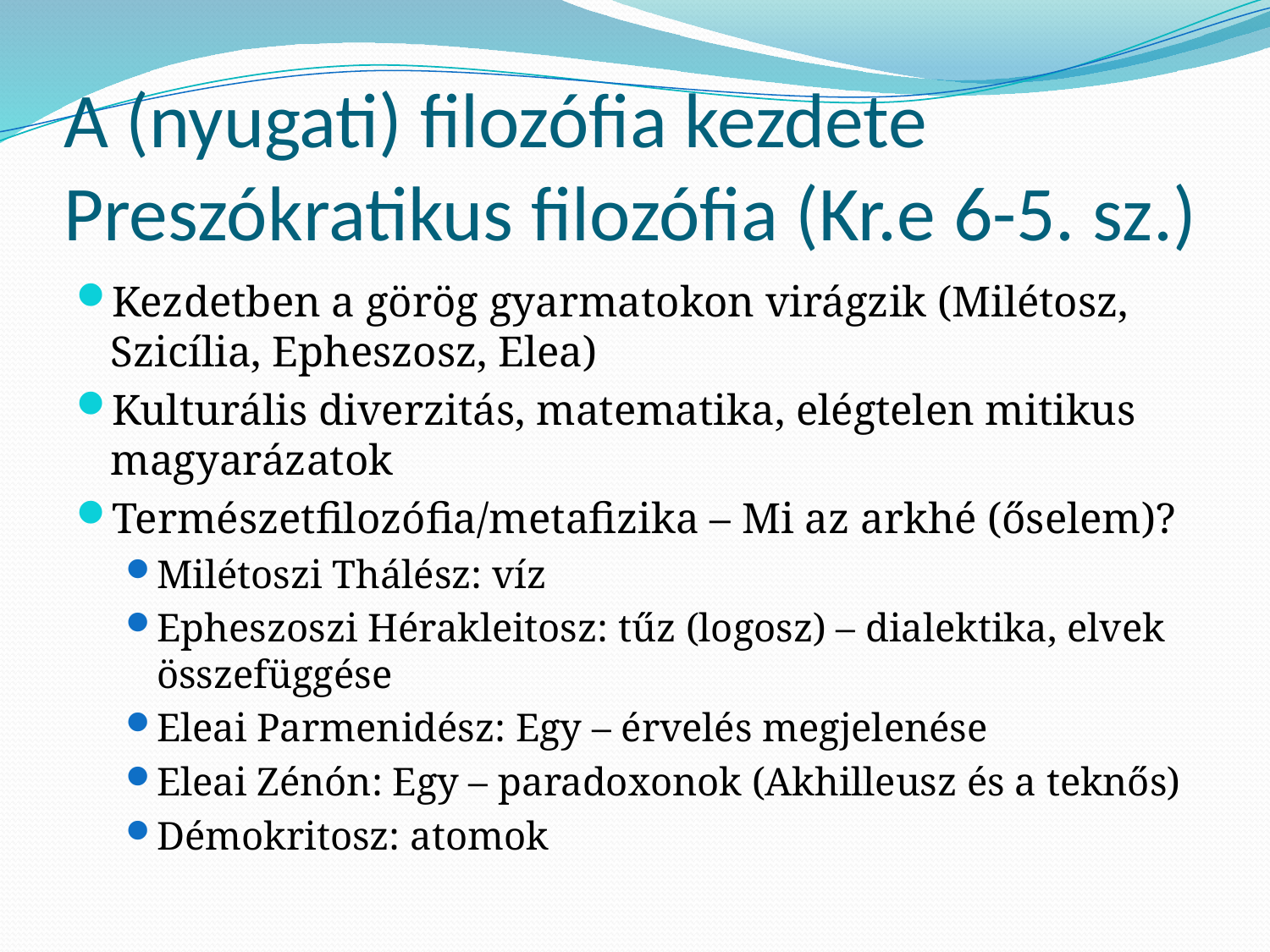

# A (nyugati) filozófia kezdete Preszókratikus filozófia (Kr.e 6-5. sz.)
Kezdetben a görög gyarmatokon virágzik (Milétosz, Szicília, Epheszosz, Elea)
Kulturális diverzitás, matematika, elégtelen mitikus magyarázatok
Természetfilozófia/metafizika – Mi az arkhé (őselem)?
Milétoszi Thálész: víz
Epheszoszi Hérakleitosz: tűz (logosz) – dialektika, elvek összefüggése
Eleai Parmenidész: Egy – érvelés megjelenése
Eleai Zénón: Egy – paradoxonok (Akhilleusz és a teknős)
Démokritosz: atomok